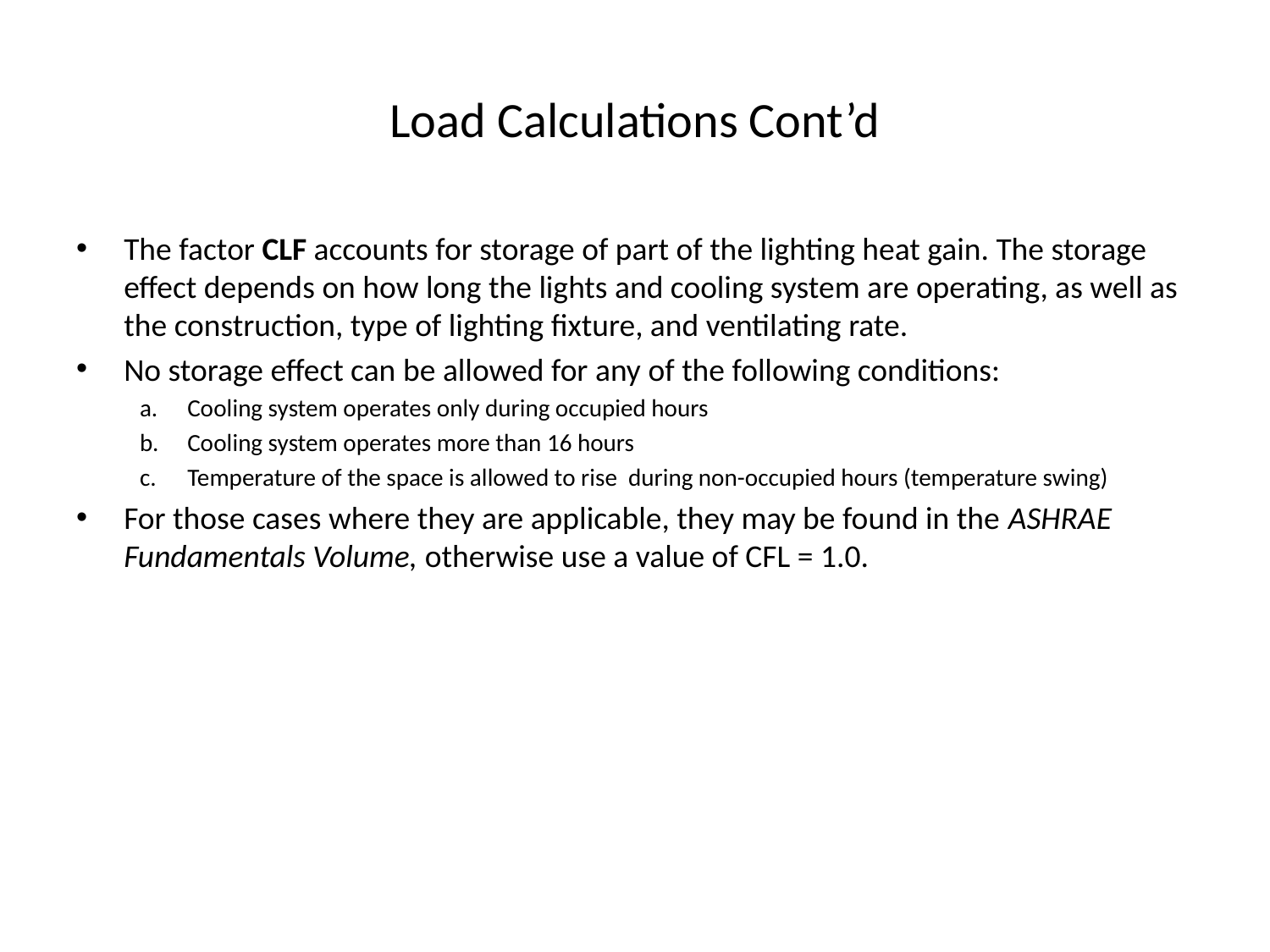

# Load Calculations Cont’d
The factor CLF accounts for storage of part of the lighting heat gain. The storage effect depends on how long the lights and cooling system are operating, as well as the construction, type of lighting fixture, and ventilating rate.
No storage effect can be allowed for any of the following conditions:
Cooling system operates only during occupied hours
Cooling system operates more than 16 hours
Temperature of the space is allowed to rise  during non-occupied hours (temperature swing)
For those cases where they are applicable, they may be found in the ASHRAE Fundamentals Volume, otherwise use a value of CFL = 1.0.